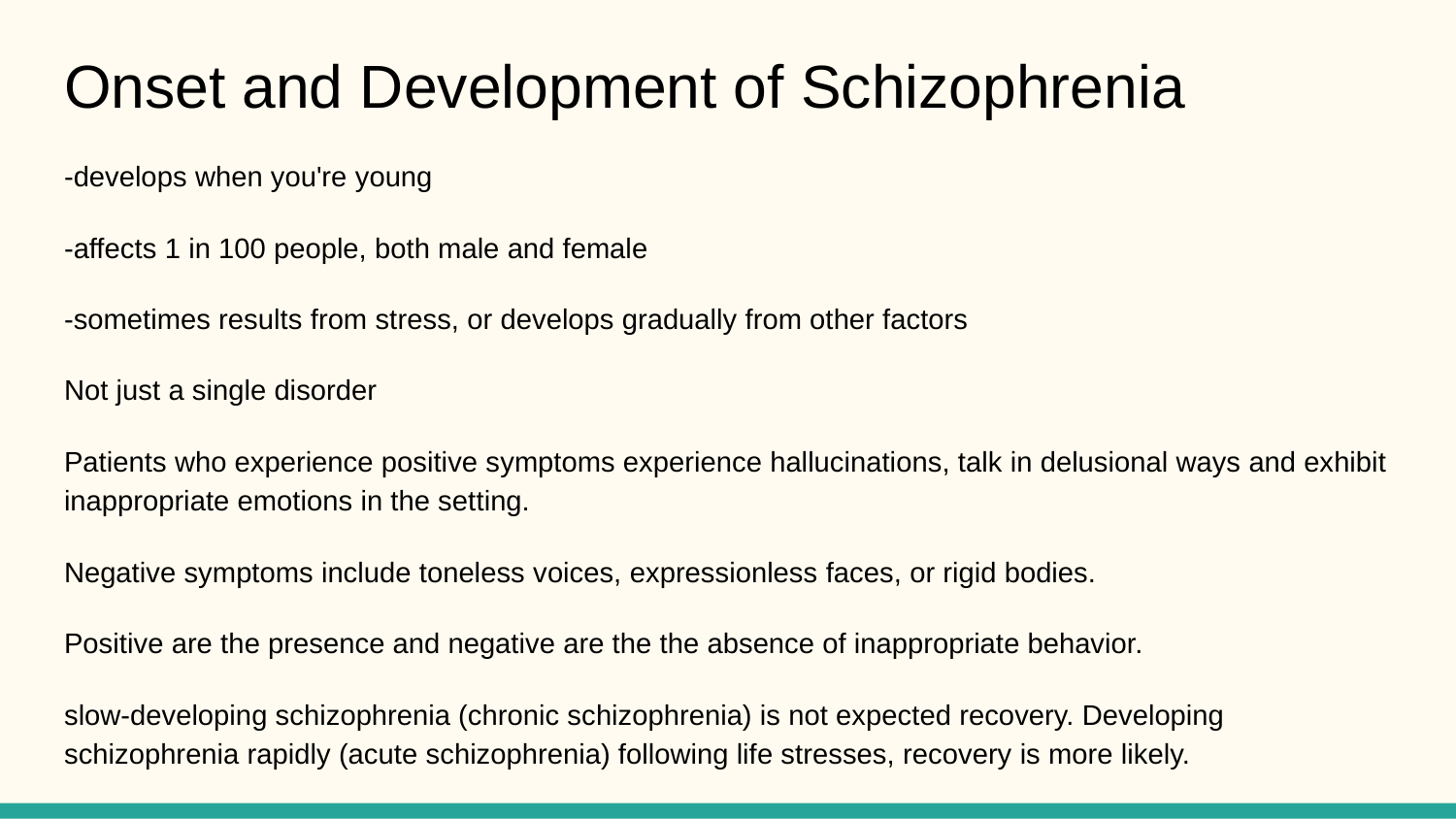

# Onset and Development of Schizophrenia
-develops when you're young
-affects 1 in 100 people, both male and female
-sometimes results from stress, or develops gradually from other factors
Not just a single disorder
Patients who experience positive symptoms experience hallucinations, talk in delusional ways and exhibit inappropriate emotions in the setting.
Negative symptoms include toneless voices, expressionless faces, or rigid bodies.
Positive are the presence and negative are the the absence of inappropriate behavior.
slow-developing schizophrenia (chronic schizophrenia) is not expected recovery. Developing schizophrenia rapidly (acute schizophrenia) following life stresses, recovery is more likely.